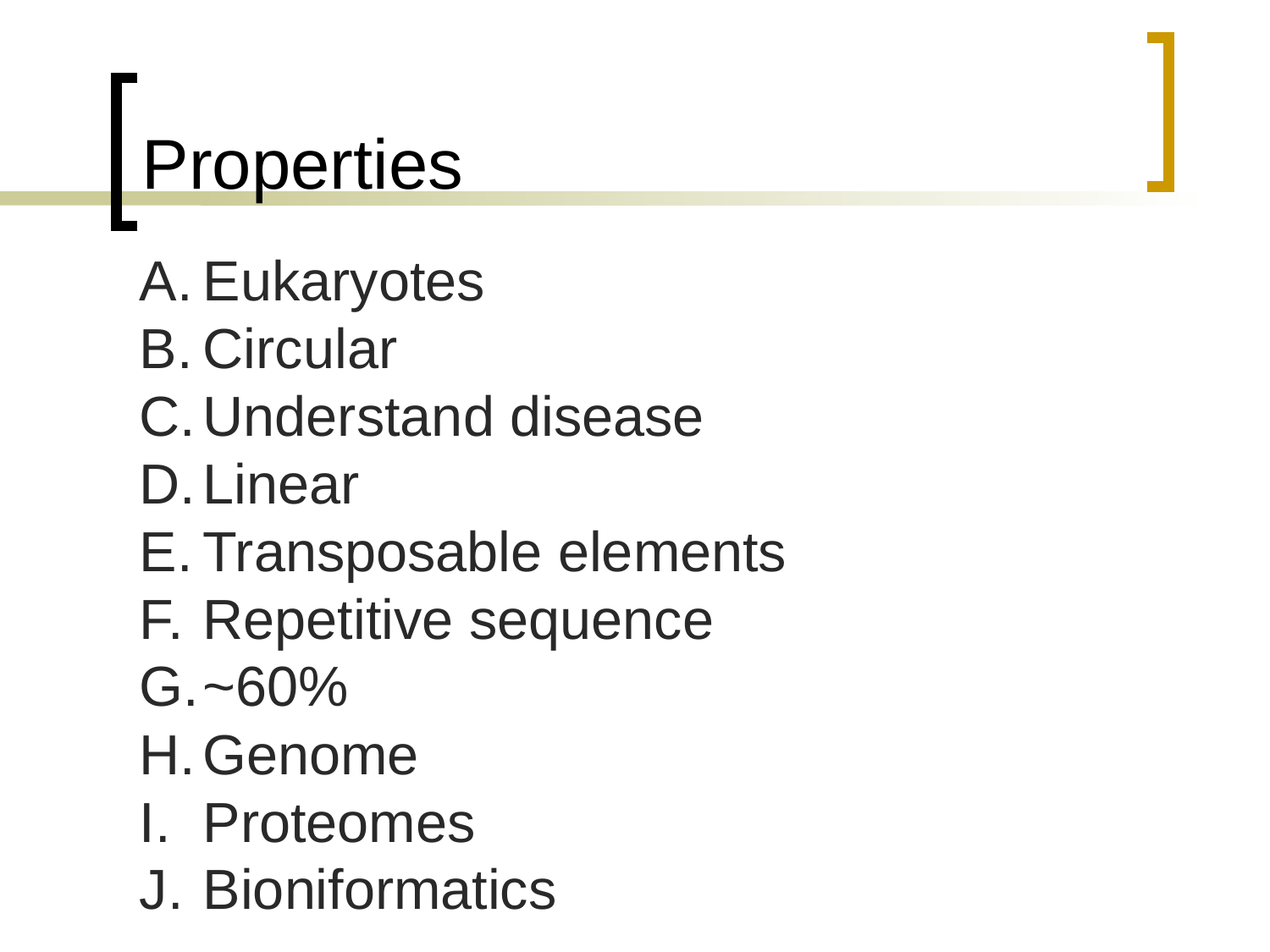

# Properties
Eukaryotes
Circular
Understand disease
Linear
Transposable elements
Repetitive sequence
~60%
Genome
Proteomes
Bioniformatics